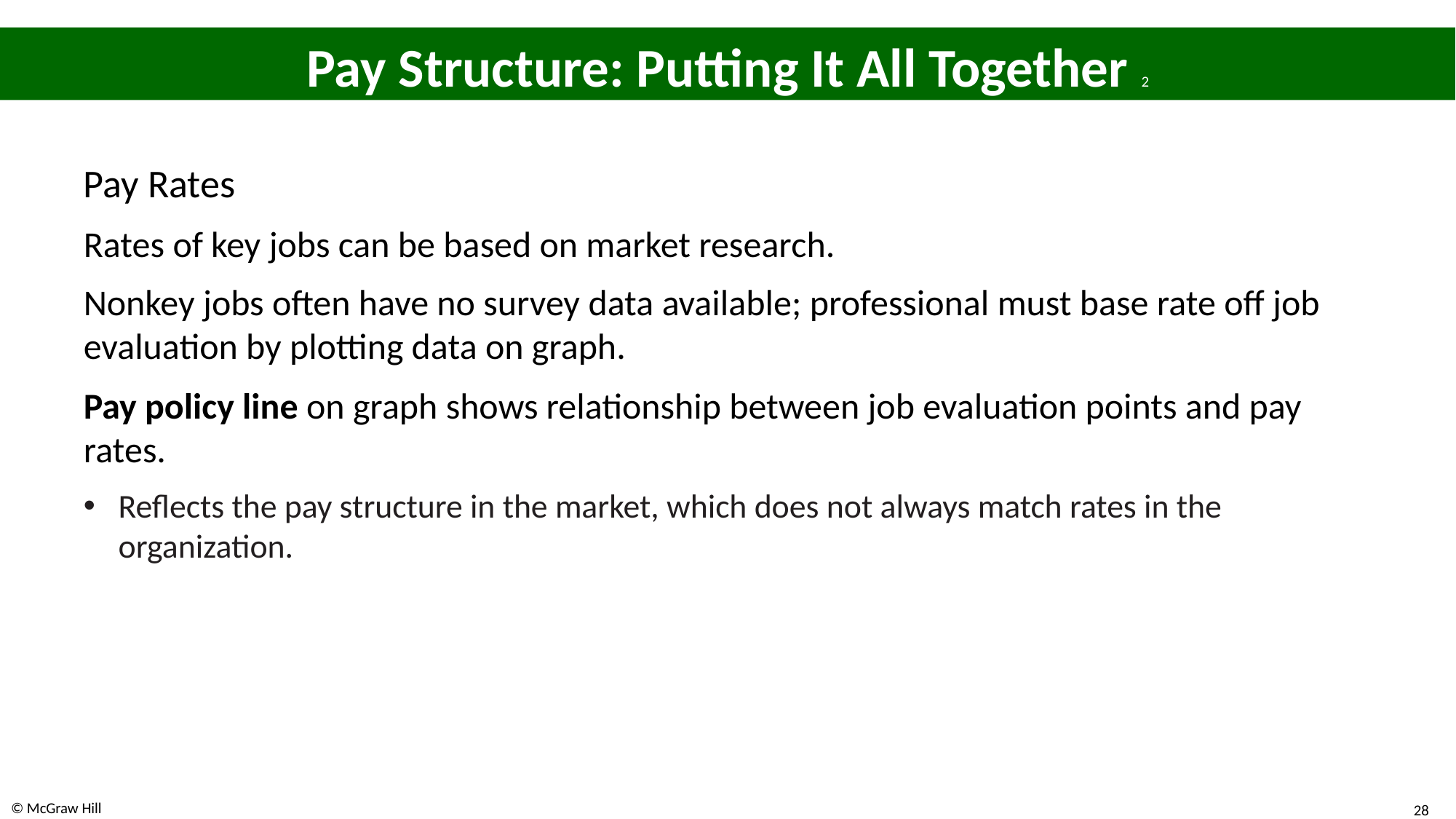

# Pay Structure: Putting It All Together 2
Pay Rates
Rates of key jobs can be based on market research.
Nonkey jobs often have no survey data available; professional must base rate off job evaluation by plotting data on graph.
Pay policy line on graph shows relationship between job evaluation points and pay rates.
Reflects the pay structure in the market, which does not always match rates in the organization.